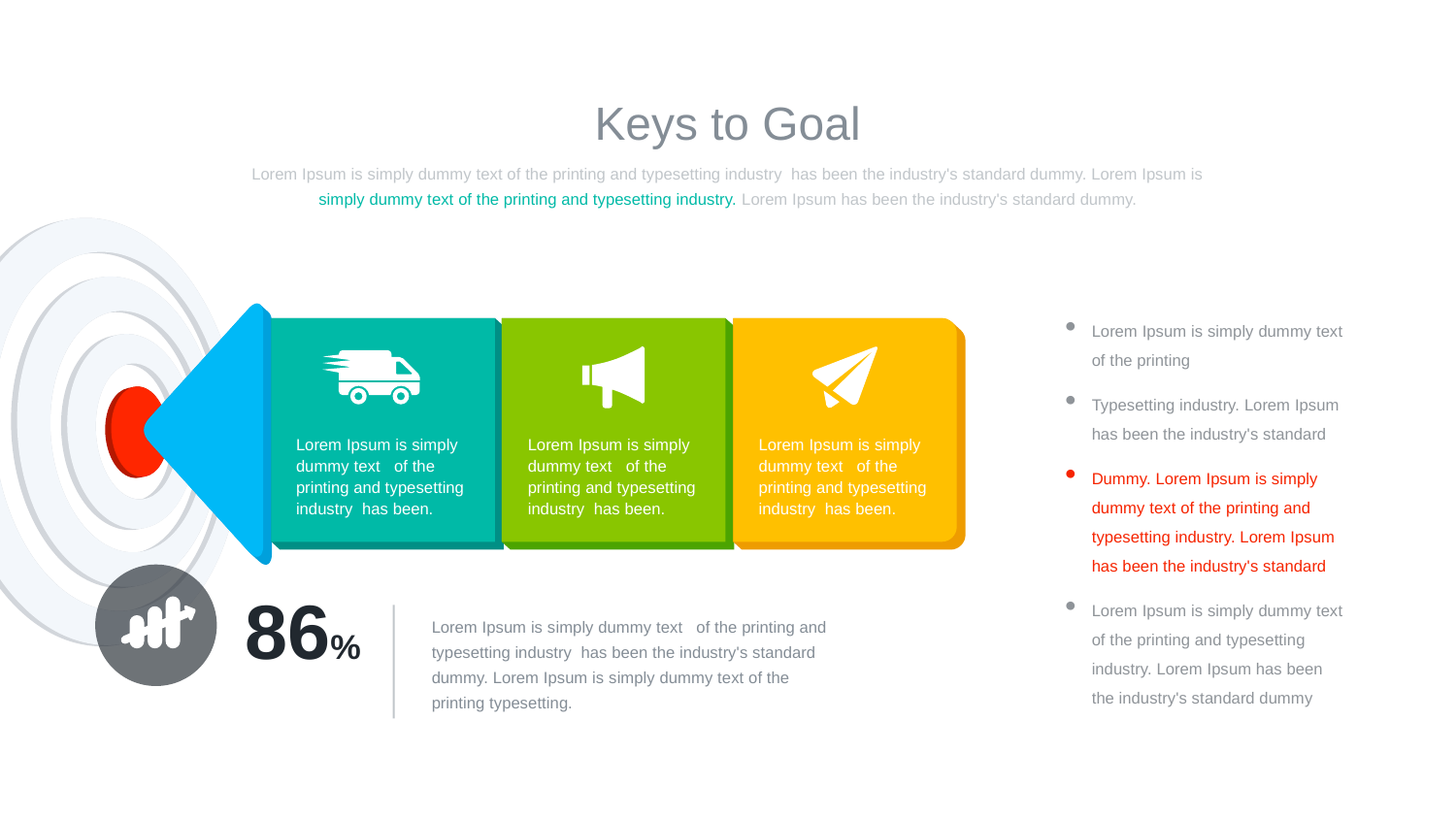

https://www.ypppt.com/
Keys to Goal
Lorem Ipsum is simply dummy text of the printing and typesetting industry  has been the industry's standard dummy. Lorem Ipsum is simply dummy text of the printing and typesetting industry. Lorem Ipsum has been the industry's standard dummy.

Lorem Ipsum is simply dummy text of the printing
Typesetting industry. Lorem Ipsum has been the industry's standard
Dummy. Lorem Ipsum is simply dummy text of the printing and typesetting industry. Lorem Ipsum has been the industry's standard
Lorem Ipsum is simply dummy text of the printing and typesetting industry. Lorem Ipsum has been the industry's standard dummy

Lorem Ipsum is simply dummy text   of the printing and typesetting industry  has been.

Lorem Ipsum is simply dummy text   of the printing and typesetting industry  has been.

Lorem Ipsum is simply dummy text   of the printing and typesetting industry  has been.

Lorem Ipsum is simply dummy text   of the printing and typesetting industry  has been the industry's standard dummy. Lorem Ipsum is simply dummy text of the printing typesetting.
86%